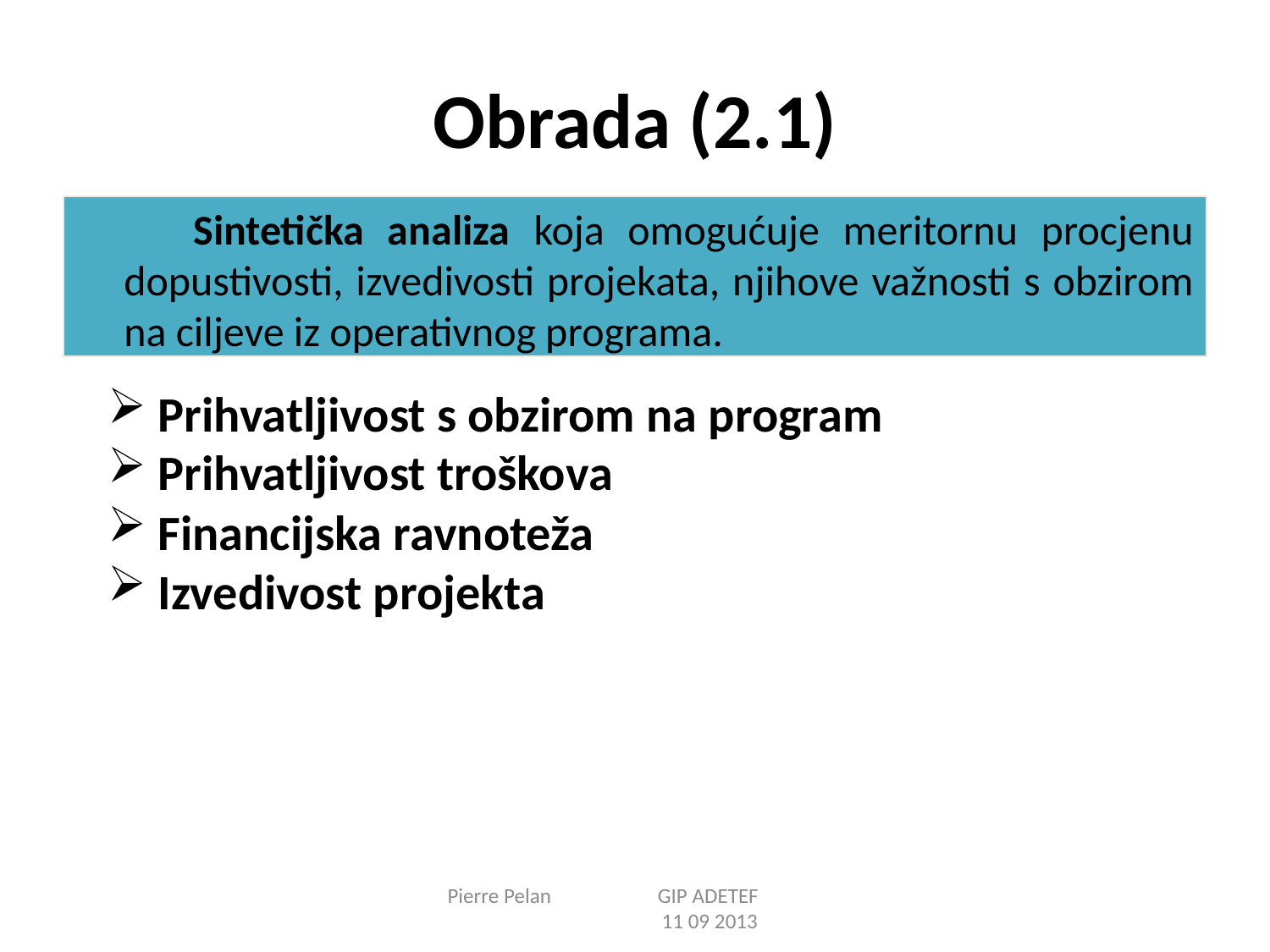

# Obrada (2.1)
     Sintetička analiza koja omogućuje meritornu procjenu dopustivosti, izvedivosti projekata, njihove važnosti s obzirom na ciljeve iz operativnog programa.
 Prihvatljivost s obzirom na program

 Prihvatljivost troškova
 Financijska ravnoteža
 Izvedivost projekta

Pierre Pelan                      GIP ADETEF                                             11 09 2013